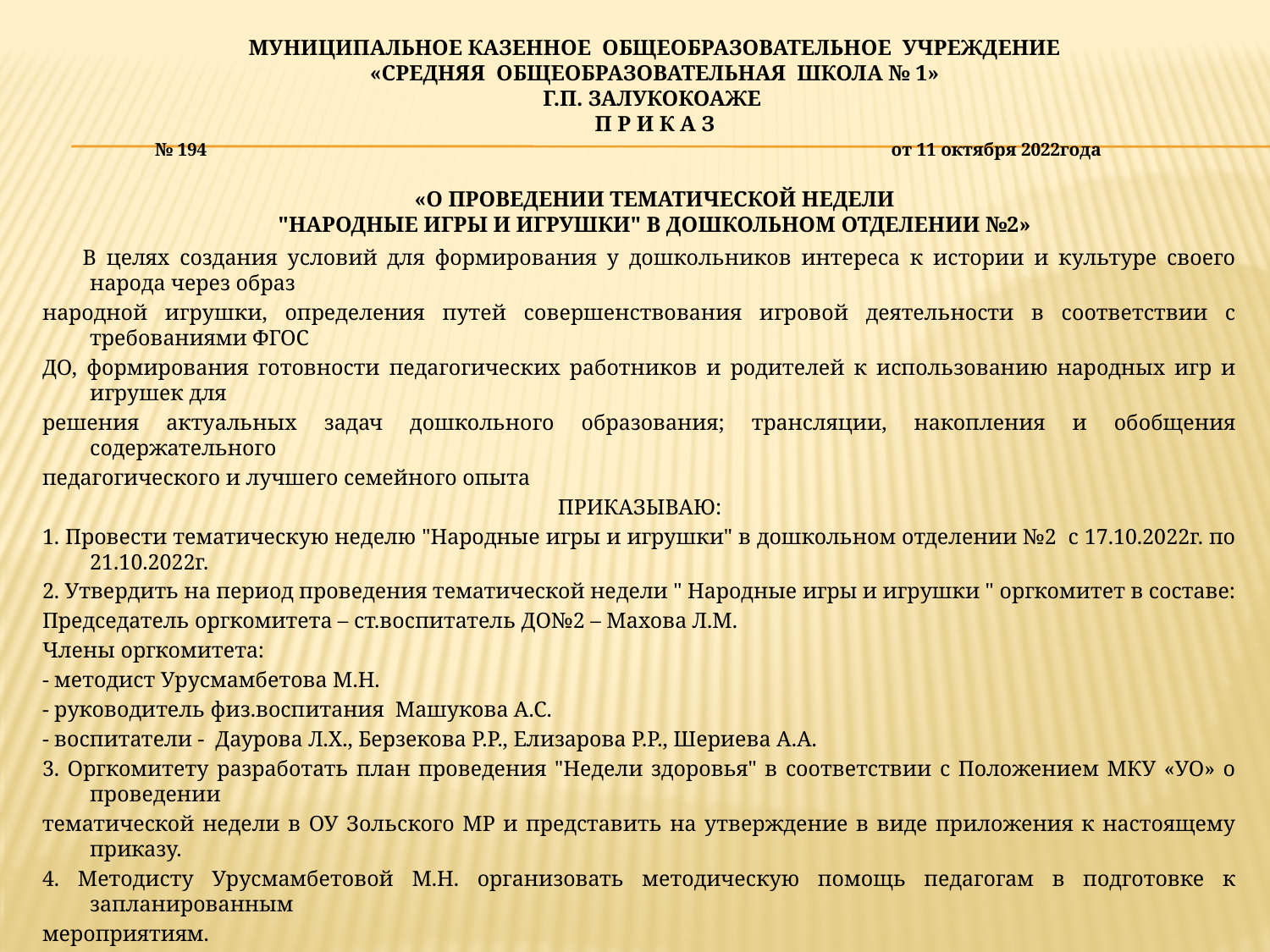

# МУНИЦИПАЛЬНОЕ КАЗЕННОЕ  ОБЩЕОБРАЗОВАТЕЛЬНОЕ  УЧРЕЖДЕНИЕ «СРЕДНЯЯ  ОБЩЕОБРАЗОВАТЕЛЬНАЯ  ШКОЛА № 1» г.п. ЗАЛУКОКОАЖЕ  П Р И К А З № 194                                                                                                                                                   от 11 октября 2022года «О проведении тематической недели "Народные игры и игрушки" в дошкольном отделении №2»
    В целях создания условий для формирования у дошкольников интереса к истории и культуре своего народа через образ
народной игрушки, определения путей совершенствования игровой деятельности в соответствии с требованиями ФГОС
ДО, формирования готовности педагогических работников и родителей к использованию народных игр и игрушек для
решения актуальных задач дошкольного образования; трансляции, накопления и обобщения содержательного
педагогического и лучшего семейного опыта
ПРИКАЗЫВАЮ:
1. Провести тематическую неделю "Народные игры и игрушки" в дошкольном отделении №2  с 17.10.2022г. по 21.10.2022г.
2. Утвердить на период проведения тематической недели " Народные игры и игрушки " оргкомитет в составе:
Председатель оргкомитета – ст.воспитатель ДО№2 – Махова Л.М.
Члены оргкомитета:
- методист Урусмамбетова М.Н.
- руководитель физ.воспитания  Машукова А.С.
- воспитатели -  Даурова Л.Х., Берзекова Р.Р., Елизарова Р.Р., Шериева А.А.
3. Оргкомитету разработать план проведения "Недели здоровья" в соответствии с Положением МКУ «УО» о проведении
тематической недели в ОУ Зольского МР и представить на утверждение в виде приложения к настоящему приказу.
4. Методисту Урусмамбетовой М.Н. организовать методическую помощь педагогам в подготовке к запланированным
мероприятиям.
5. Воспитателям групп обеспечить активное участие воспитанников и их родителей (законных представителей) в
запланированных мероприятиях.
6. Контроль за исполнением настоящего приказа возложить на ст.воспитателя ДО№2 Махову Л.М.

          Директор                                                  Т.К.Махошева